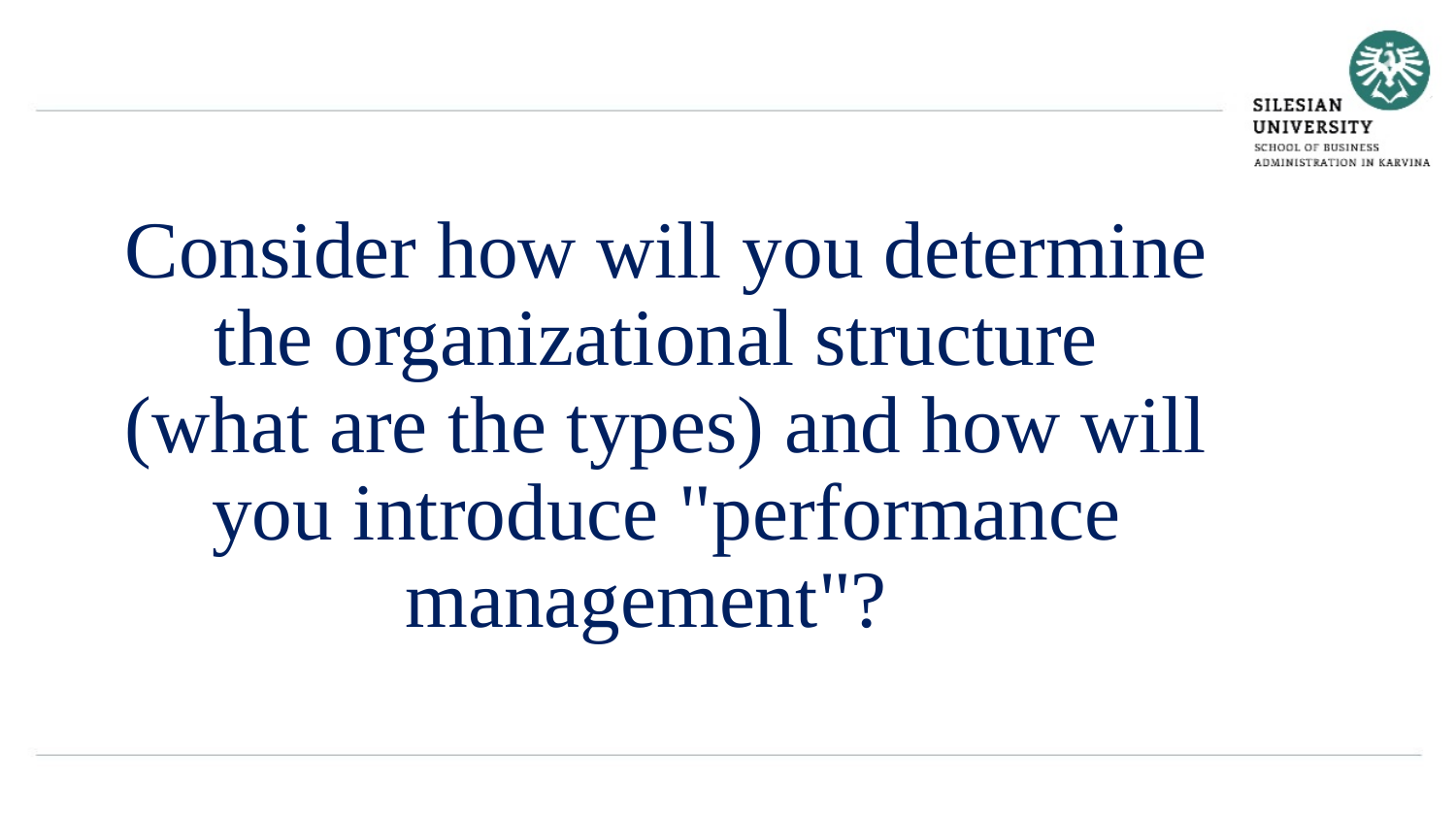

Consider how will you determine the organizational structure
(what are the types) and how will you introduce "performance management"?